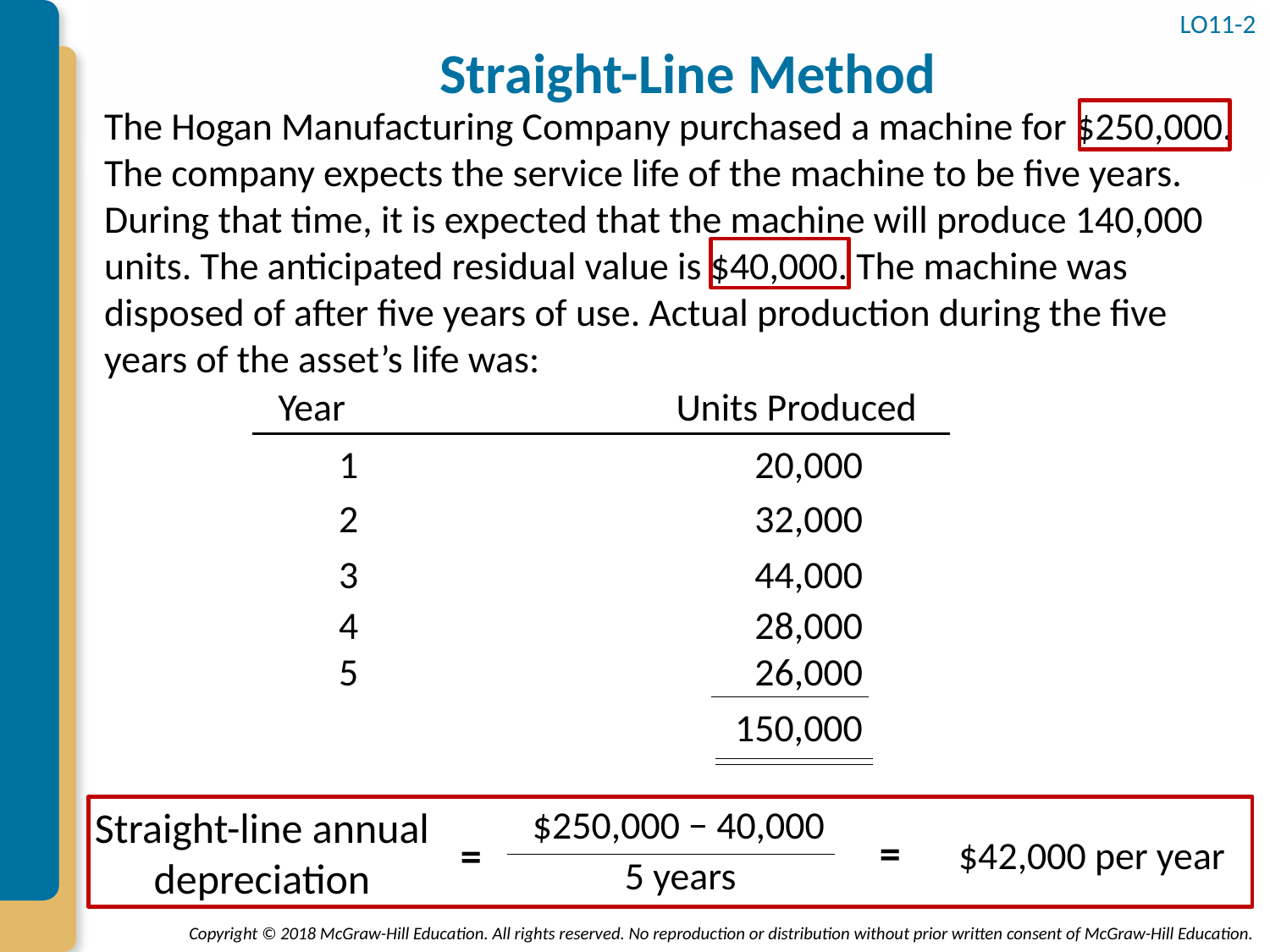

LO11-2
# Straight-Line Method
The Hogan Manufacturing Company purchased a machine for $250,000. The company expects the service life of the machine to be five years. During that time, it is expected that the machine will produce 140,000 units. The anticipated residual value is $40,000. The machine was disposed of after five years of use. Actual production during the five years of the asset’s life was:

Year
Units Produced
1
20,000
2
32,000
3
44,000
4
28,000
5
26,000
150,000
Straight-line annual depreciation
$250,000 − 40,000

=
=
$42,000 per year
5 years